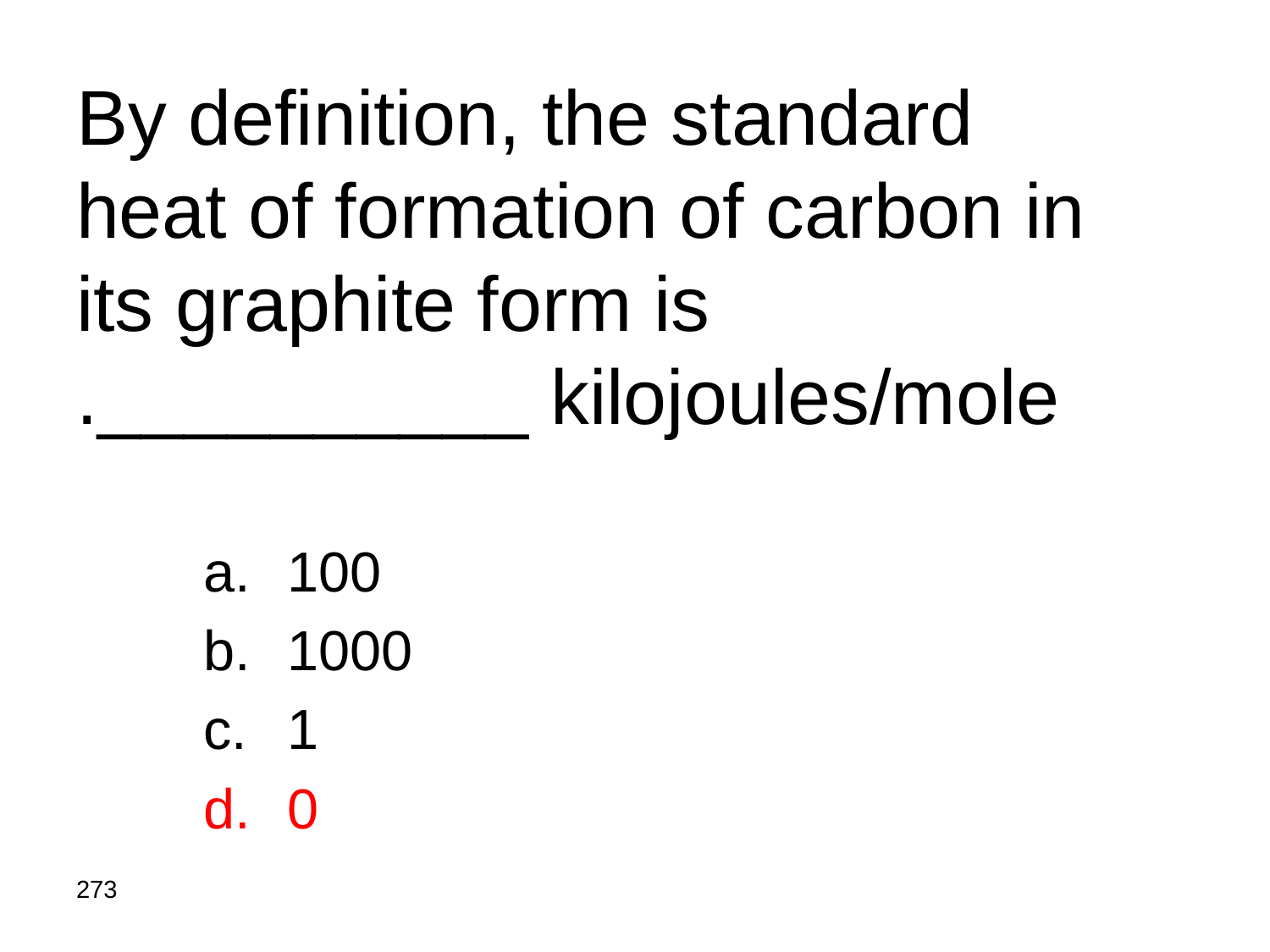

# By definition, the standard heat of formation of carbon in its graphite form is __________ kilojoules/mole.
100
1000
1
0
273